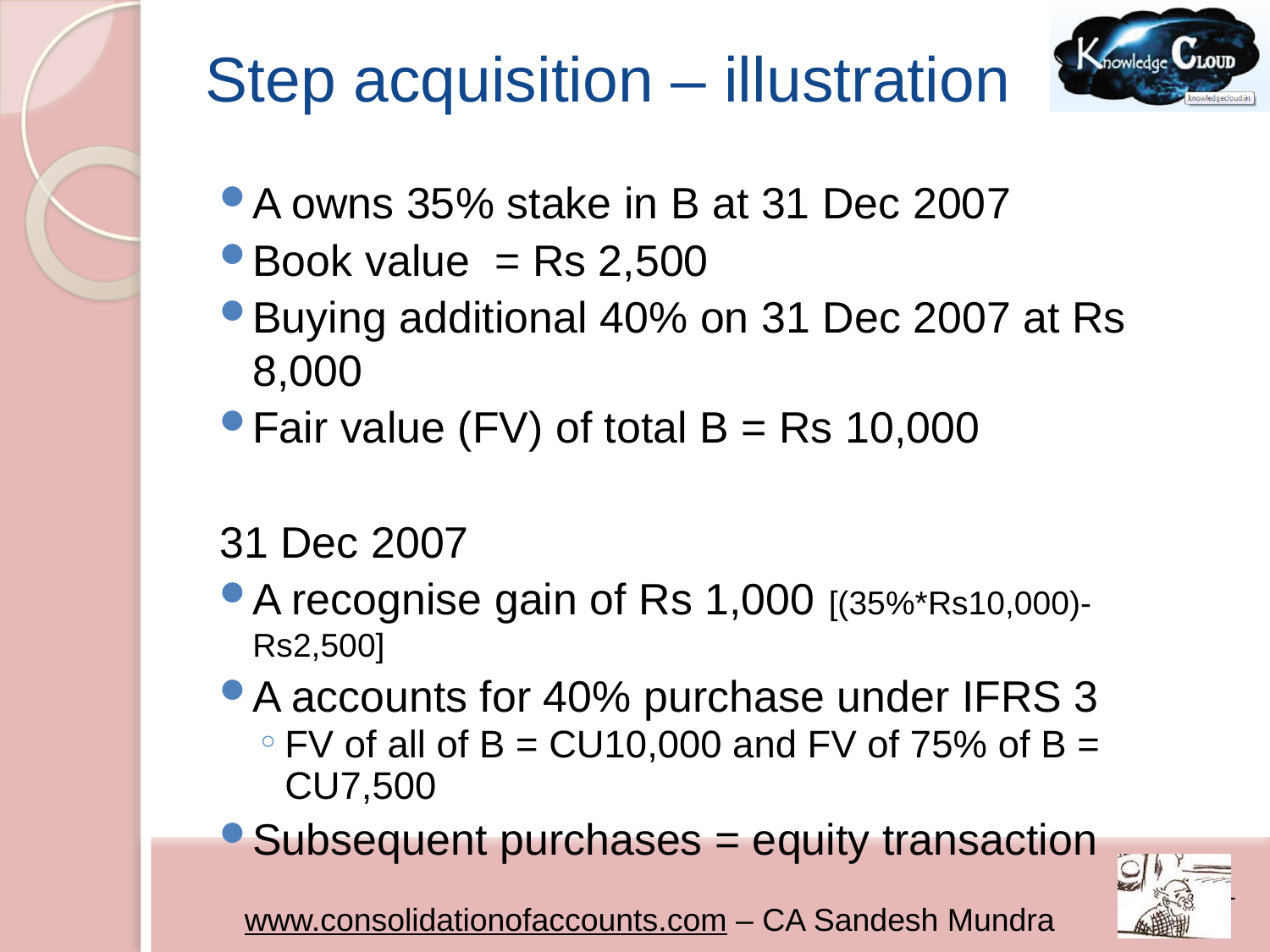

# Step acquisition – illustration
A owns 35% stake in B at 31 Dec 2007
Book value  = Rs 2,500
Buying additional 40% on 31 Dec 2007 at Rs 8,000
Fair value (FV) of total B = Rs 10,000

31 Dec 2007
A recognise gain of Rs 1,000 [(35%*Rs10,000)- Rs2,500]
A accounts for 40% purchase under IFRS 3
FV of all of B = CU10,000 and FV of 75% of B = CU7,500
Subsequent purchases = equity transaction
51